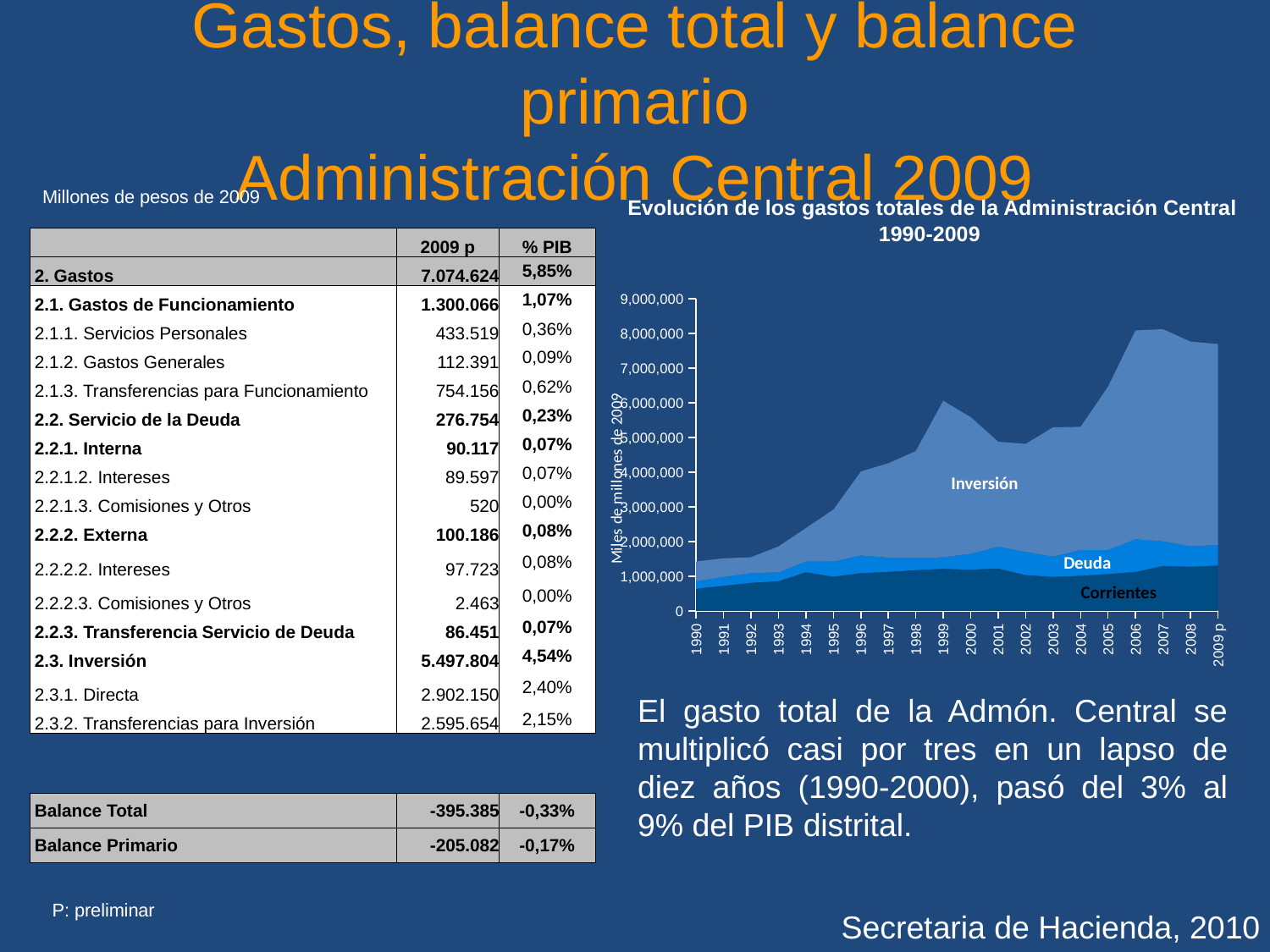

# Gastos, balance total y balance primario Administración Central 2009
Millones de pesos de 2009
Evolución de los gastos totales de la Administración Central
1990-2009
|  | 2009 p | % PIB |
| --- | --- | --- |
| 2. Gastos | 7.074.624 | 5,85% |
| 2.1. Gastos de Funcionamiento | 1.300.066 | 1,07% |
| 2.1.1. Servicios Personales | 433.519 | 0,36% |
| 2.1.2. Gastos Generales | 112.391 | 0,09% |
| 2.1.3. Transferencias para Funcionamiento | 754.156 | 0,62% |
| 2.2. Servicio de la Deuda | 276.754 | 0,23% |
| 2.2.1. Interna | 90.117 | 0,07% |
| 2.2.1.2. Intereses | 89.597 | 0,07% |
| 2.2.1.3. Comisiones y Otros | 520 | 0,00% |
| 2.2.2. Externa | 100.186 | 0,08% |
| 2.2.2.2. Intereses | 97.723 | 0,08% |
| 2.2.2.3. Comisiones y Otros | 2.463 | 0,00% |
| 2.2.3. Transferencia Servicio de Deuda | 86.451 | 0,07% |
| 2.3. Inversión | 5.497.804 | 4,54% |
| 2.3.1. Directa | 2.902.150 | 2,40% |
| 2.3.2. Transferencias para Inversión | 2.595.654 | 2,15% |

### Chart

| Category | Funcionamiento | Deuda | Inversión |
|---|---|---|---|
| 1990 | 639317.7599477958 | 209948.23787000414 | 572678.1120252891 |
| 1991 | 722875.1157867914 | 251763.06594358681 | 536123.6315602639 |
| 1992 | 807752.3083333054 | 274469.03486853564 | 461059.48136882944 |
| 1993 | 854597.9222416028 | 254022.3499543747 | 745529.2021467707 |
| 1994 | 1112845.792847141 | 303421.1305082126 | 969527.8806367684 |
| 1995 | 983027.7590003456 | 437725.1122809121 | 1495547.6236015002 |
| 1996 | 1086960.36504659 | 506938.78367412847 | 2423662.70495856 |
| 1997 | 1123258.1891174323 | 407727.6048102585 | 2723849.015502688 |
| 1998 | 1173690.3145169301 | 339839.49211110646 | 3090750.2484619287 |
| 1999 | 1210148.871709861 | 330634.5796300327 | 4516128.562142219 |
| 2000 | 1186075.48842642 | 457129.4475179187 | 3940318.88321287 |
| 2001 | 1220336.4690921598 | 632266.5008037864 | 3022459.3980101077 |
| 2002 | 1030552.0548165104 | 664379.5726000168 | 3117816.92280857 |
| 2003 | 977639.1101581664 | 587030.662527814 | 3725239.3536454556 |
| 2004 | 1011159.3690031599 | 744101.1807775303 | 3549767.6438613907 |
| 2005 | 1060143.342110082 | 693561.5101725123 | 4710790.55164304 |
| 2006 | 1121280.030598011 | 941490.5937301321 | 6022161.549964842 |
| 2007 | 1294919.4162064998 | 708006.6473251404 | 6117417.928108129 |
| 2008 | 1268127.81460782 | 589864.04018934 | 5903270.837365835 |
| 2009 p | 1305297.6957609998 | 591998.626041 | 5794646.176335 |
Inversión
Deuda
Corrientes
El gasto total de la Admón. Central se multiplicó casi por tres en un lapso de diez años (1990-2000), pasó del 3% al 9% del PIB distrital.
| Balance Total | -395.385 | -0,33% |
| --- | --- | --- |
| Balance Primario | -205.082 | -0,17% |
P: preliminar
Secretaria de Hacienda, 2010